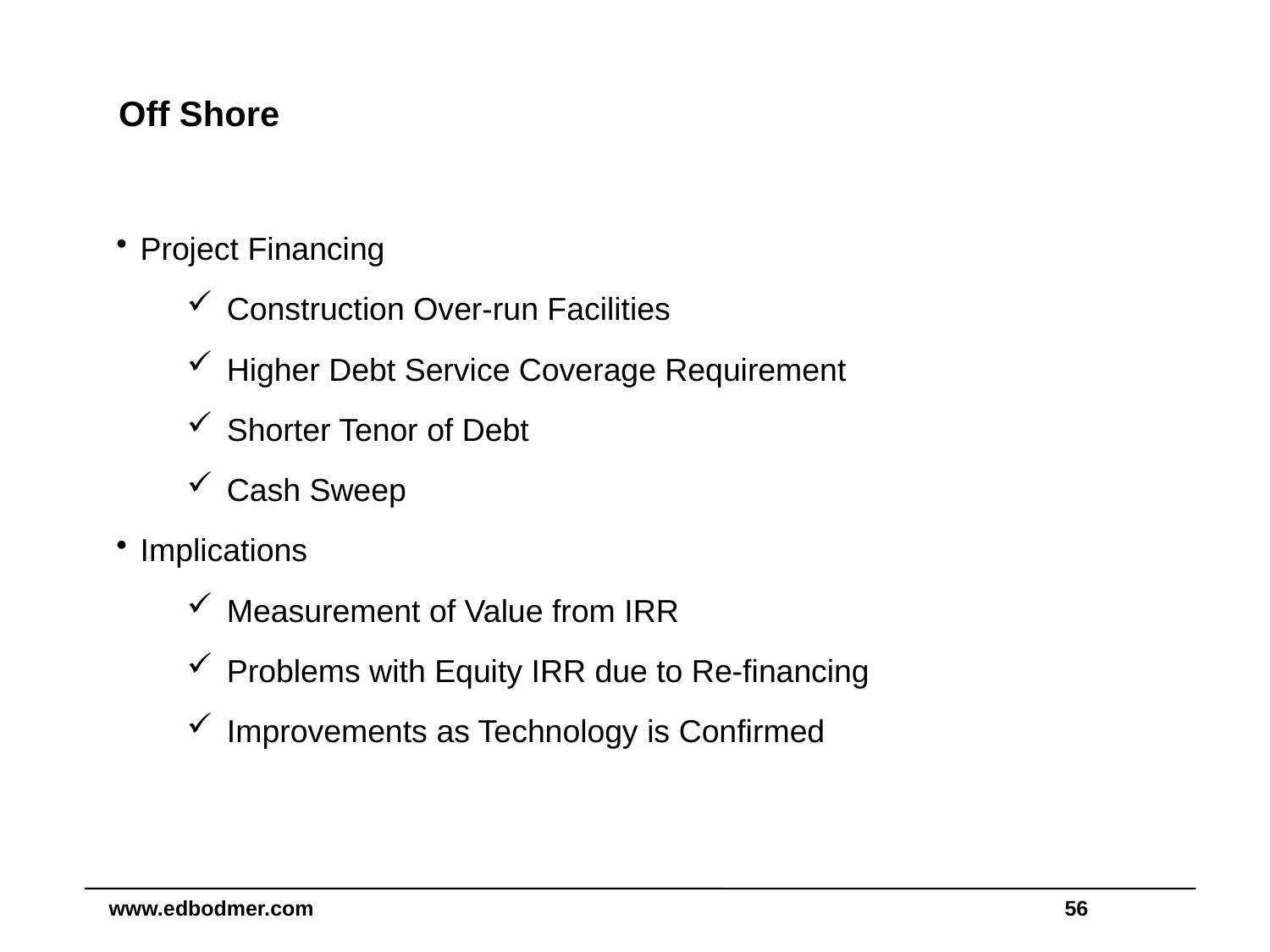

# Off Shore
Project Financing
Construction Over-run Facilities
Higher Debt Service Coverage Requirement
Shorter Tenor of Debt
Cash Sweep
Implications
Measurement of Value from IRR
Problems with Equity IRR due to Re-financing
Improvements as Technology is Confirmed